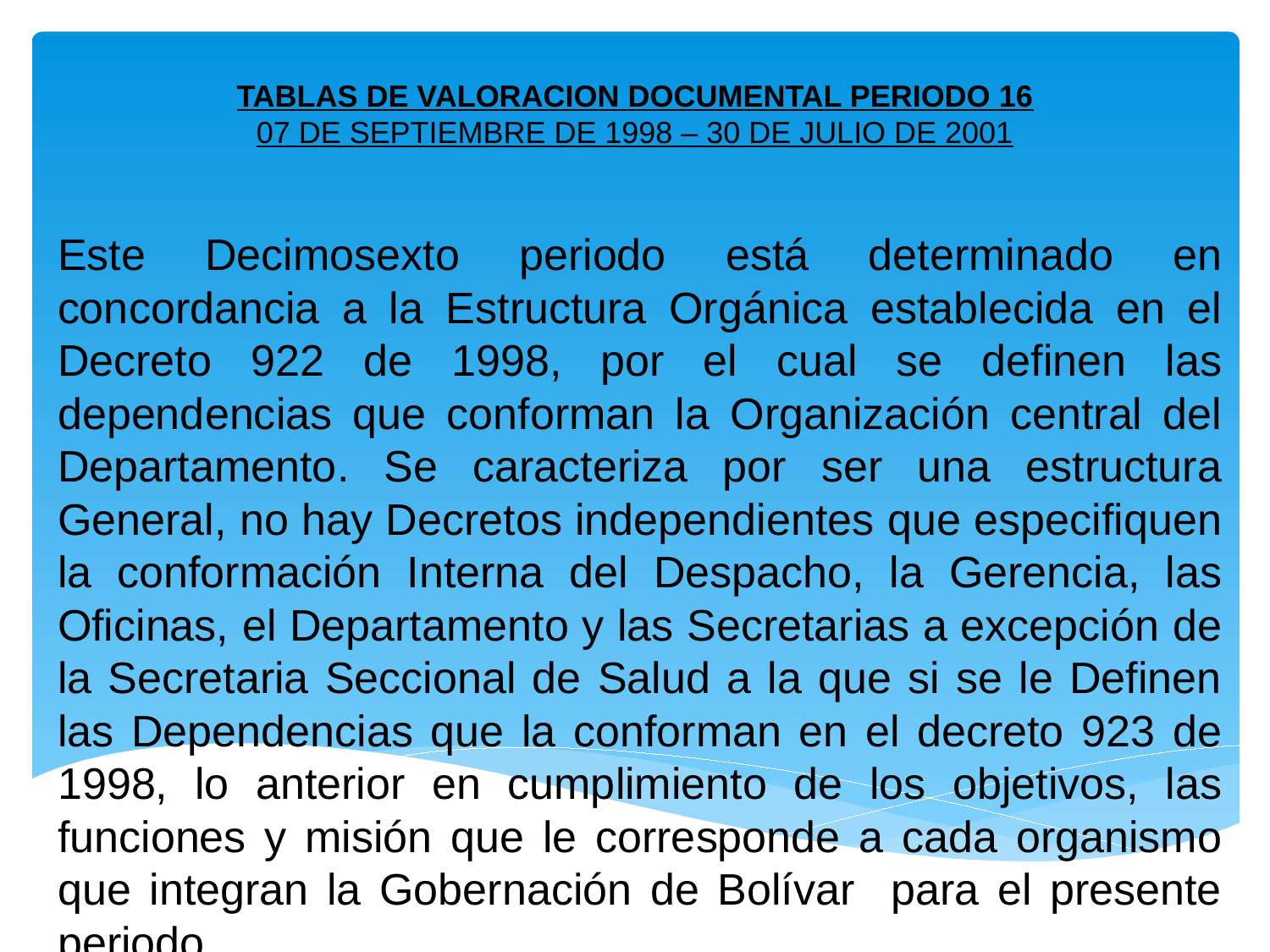

# TABLAS DE VALORACION DOCUMENTAL PERIODO 16 07 DE SEPTIEMBRE DE 1998 – 30 DE JULIO DE 2001

Este Decimosexto periodo está determinado en concordancia a la Estructura Orgánica establecida en el Decreto 922 de 1998, por el cual se definen las dependencias que conforman la Organización central del Departamento. Se caracteriza por ser una estructura General, no hay Decretos independientes que especifiquen la conformación Interna del Despacho, la Gerencia, las Oficinas, el Departamento y las Secretarias a excepción de la Secretaria Seccional de Salud a la que si se le Definen las Dependencias que la conforman en el decreto 923 de 1998, lo anterior en cumplimiento de los objetivos, las funciones y misión que le corresponde a cada organismo que integran la Gobernación de Bolívar  para el presente periodo.